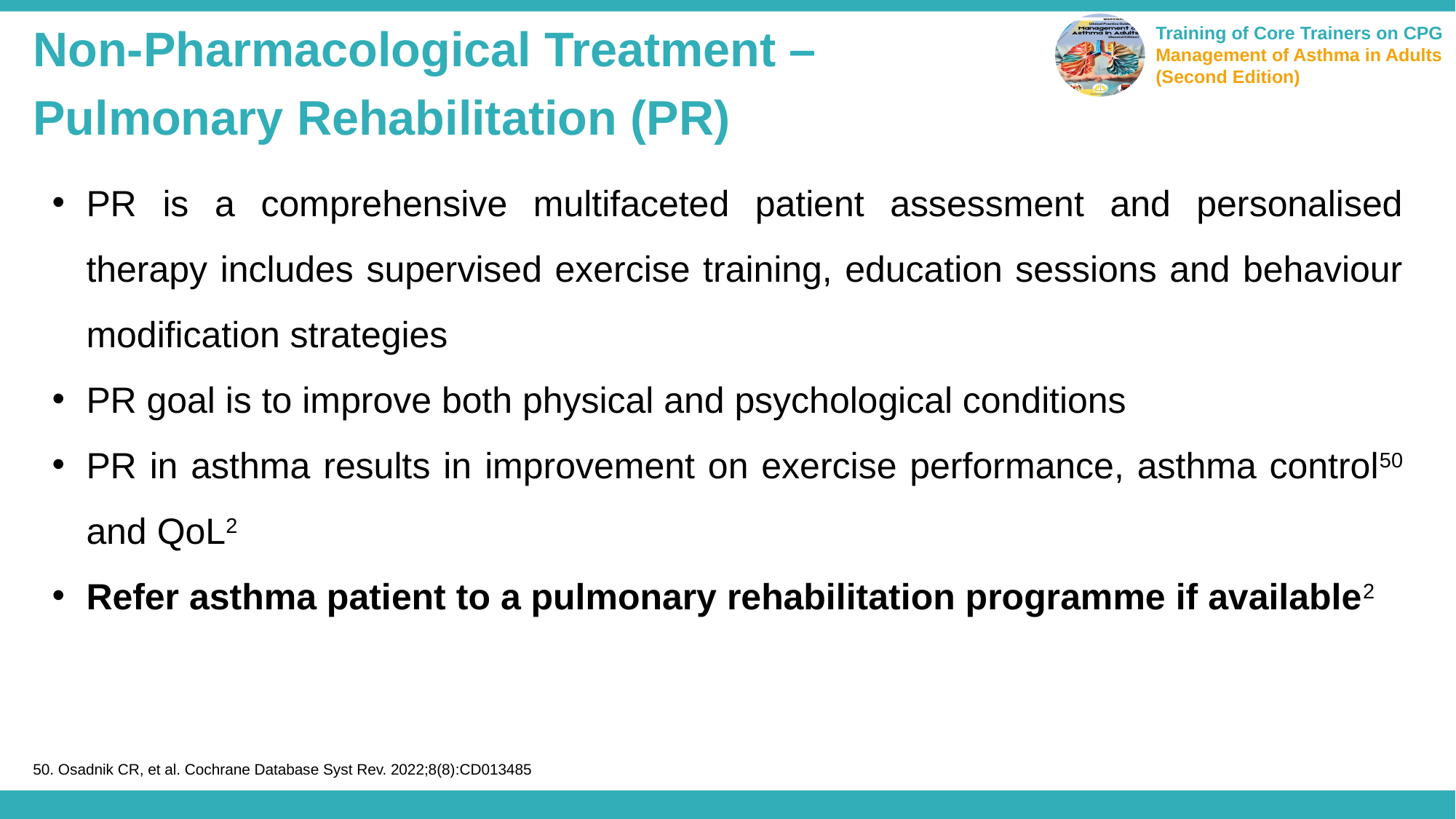

Non-Pharmacological Treatment –
Pulmonary Rehabilitation (PR)
PR is a comprehensive multifaceted patient assessment and personalised therapy includes supervised exercise training, education sessions and behaviour modification strategies
PR goal is to improve both physical and psychological conditions
PR in asthma results in improvement on exercise performance, asthma control50 and QoL2
Refer asthma patient to a pulmonary rehabilitation programme if available2

50. Osadnik CR, et al. Cochrane Database Syst Rev. 2022;8(8):CD013485